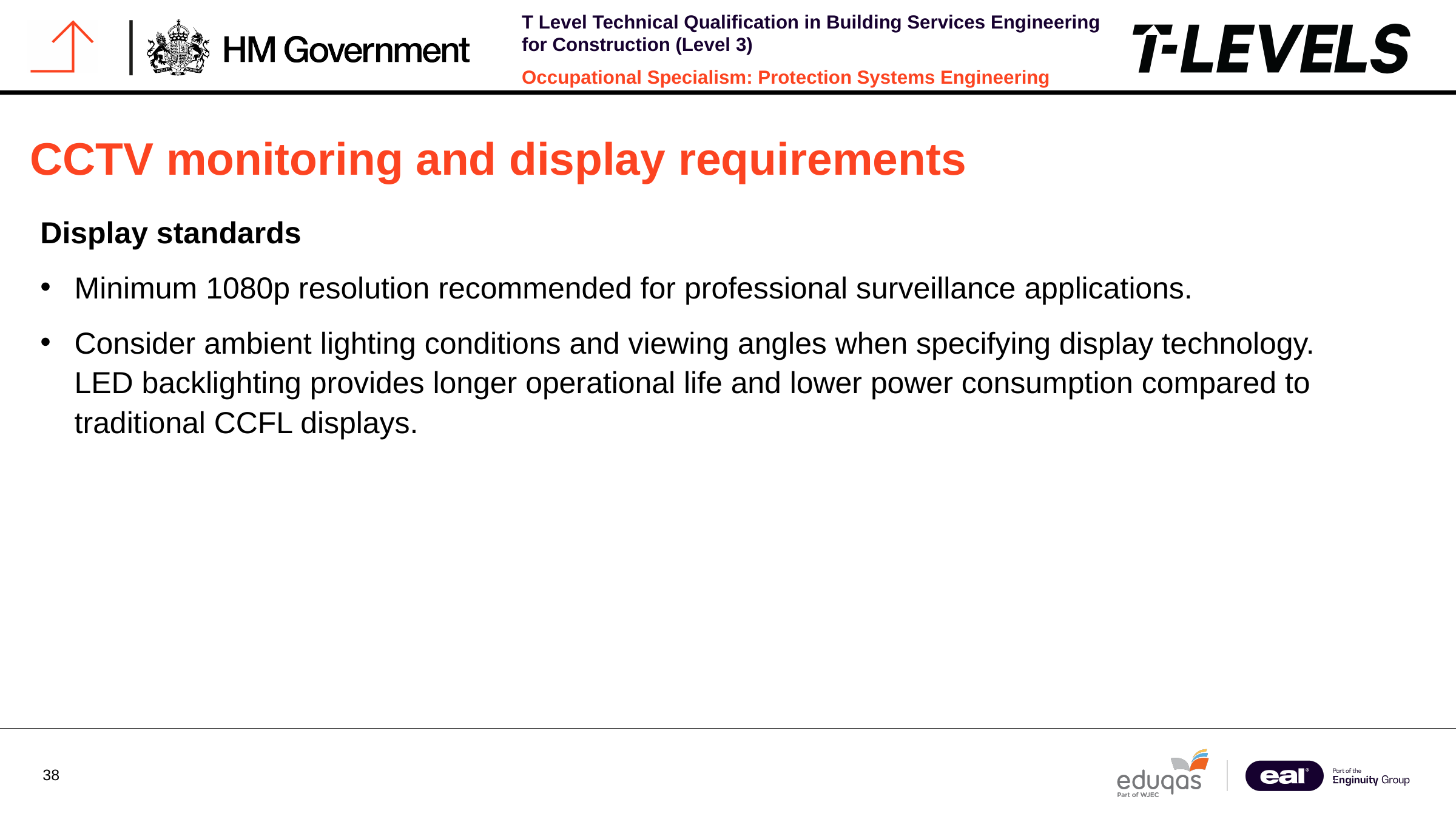

CCTV monitoring and display requirements
Display standards
Minimum 1080p resolution recommended for professional surveillance applications.
Consider ambient lighting conditions and viewing angles when specifying display technology. LED backlighting provides longer operational life and lower power consumption compared to traditional CCFL displays.